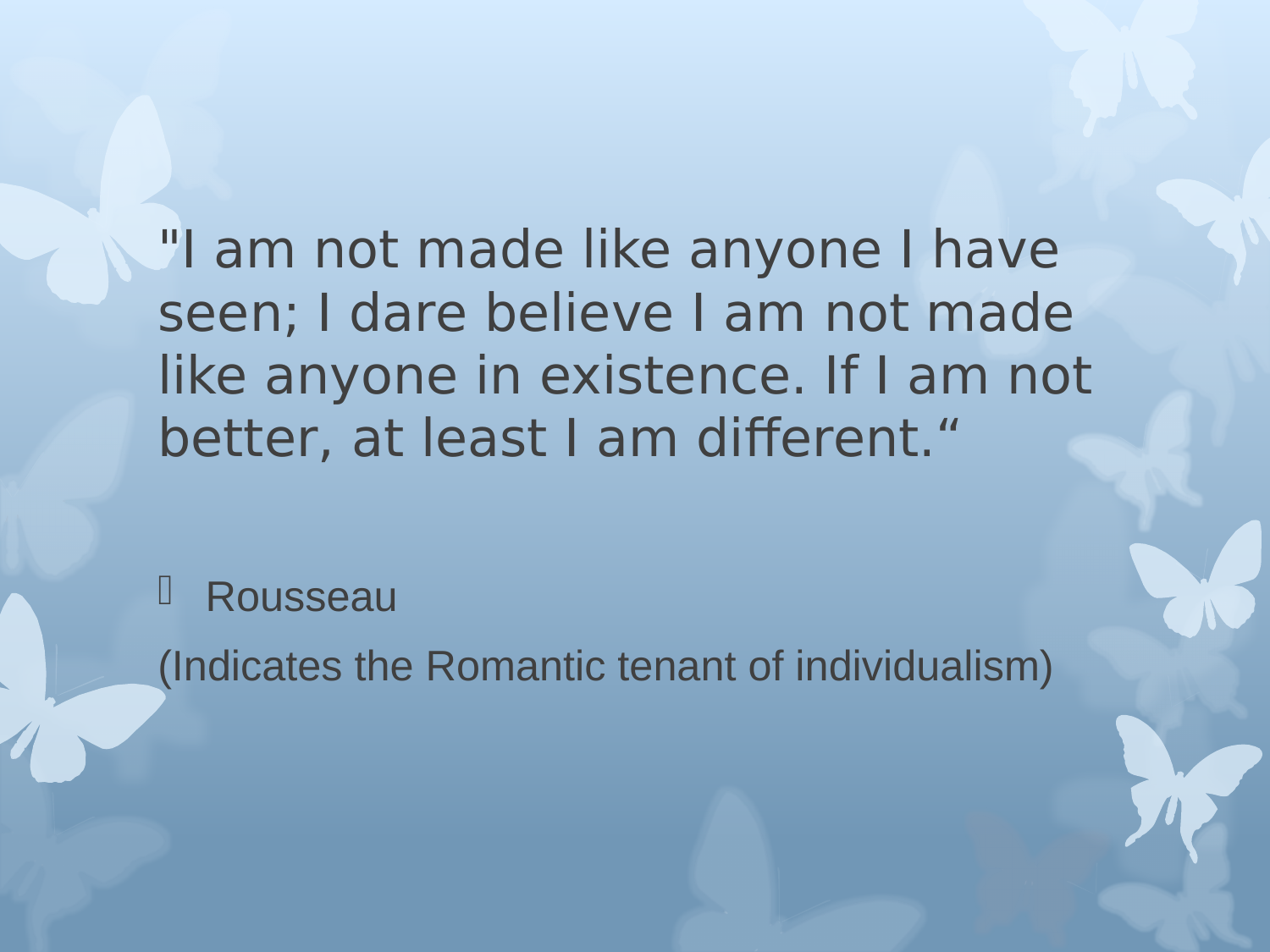

"I am not made like anyone I have seen; I dare believe I am not made like anyone in existence. If I am not better, at least I am different.“

Rousseau
(Indicates the Romantic tenant of individualism)